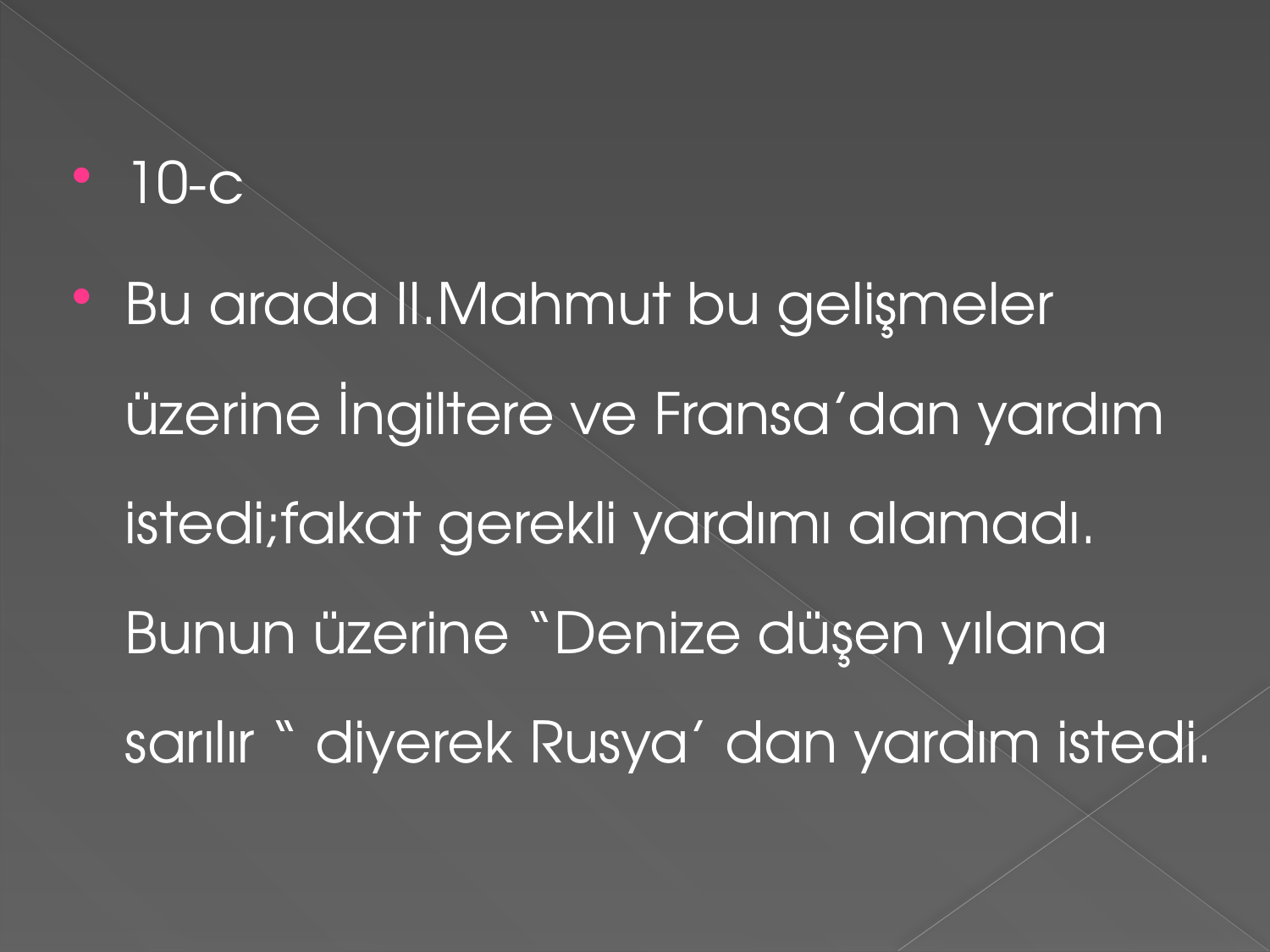

10-c
Bu arada II.Mahmut bu gelişmeler üzerine İngiltere ve Fransa’dan yardım istedi;fakat gerekli yardımı alamadı. Bunun üzerine “Denize düşen yılana sarılır “ diyerek Rusya’ dan yardım istedi.